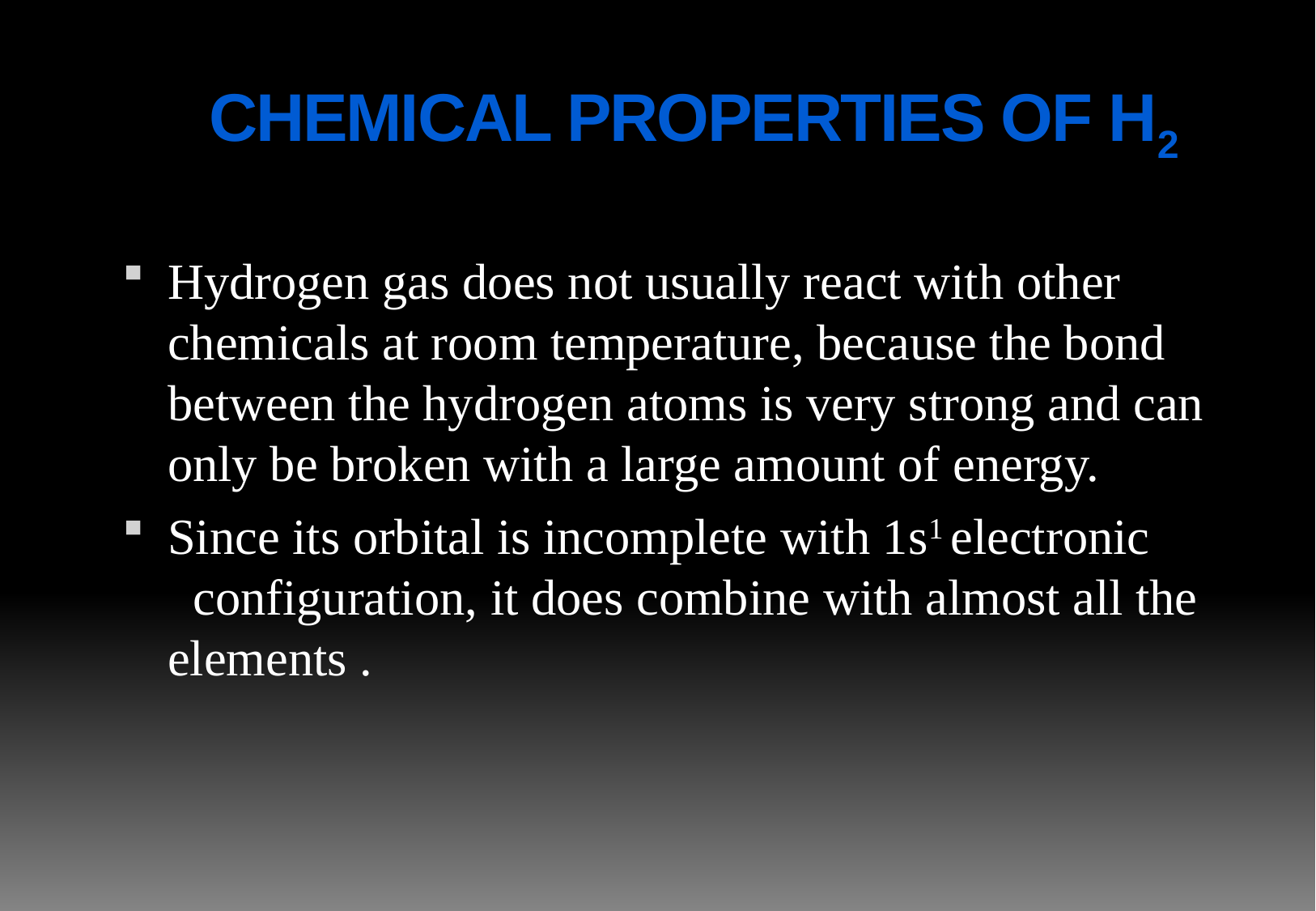

CHEMICAL PROPERTIES OF H2
Hydrogen gas does not usually react with other chemicals at room temperature, because the bond between the hydrogen atoms is very strong and can only be broken with a large amount of energy.
Since its orbital is incomplete with 1s1 electronic       configuration, it does combine with almost all the elements .